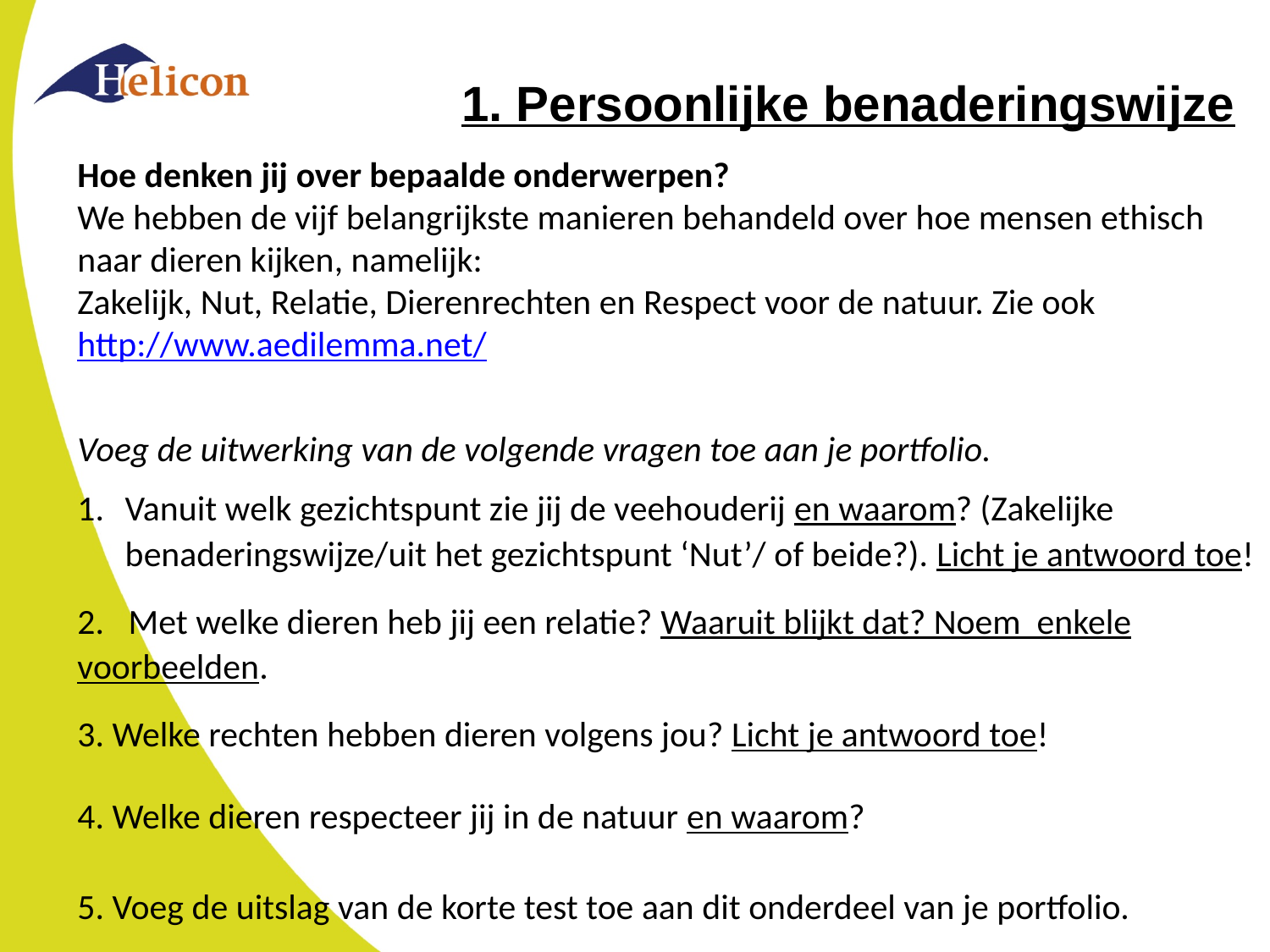

# 1. Persoonlijke benaderingswijze
Hoe denken jij over bepaalde onderwerpen?
We hebben de vijf belangrijkste manieren behandeld over hoe mensen ethisch naar dieren kijken, namelijk:
Zakelijk, Nut, Relatie, Dierenrechten en Respect voor de natuur. Zie ook http://www.aedilemma.net/

Voeg de uitwerking van de volgende vragen toe aan je portfolio.
Vanuit welk gezichtspunt zie jij de veehouderij en waarom? (Zakelijke benaderingswijze/uit het gezichtspunt ‘Nut’/ of beide?). Licht je antwoord toe!

2.   Met welke dieren heb jij een relatie? Waaruit blijkt dat? Noem  enkele voorbeelden.

3. Welke rechten hebben dieren volgens jou? Licht je antwoord toe!

4. Welke dieren respecteer jij in de natuur en waarom?

5. Voeg de uitslag van de korte test toe aan dit onderdeel van je portfolio.